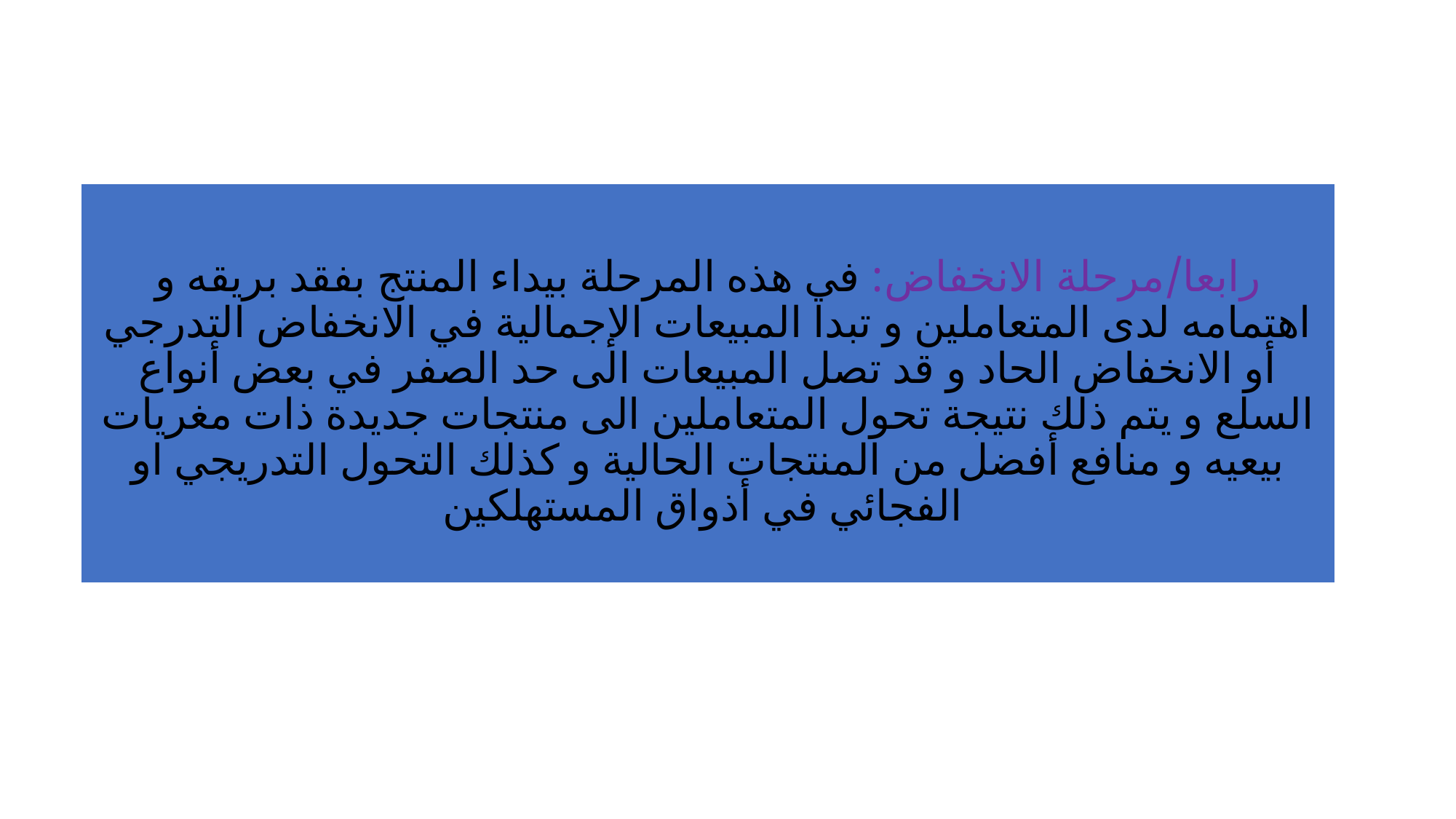

رابعا/مرحلة الانخفاض: في هذه المرحلة بيداء المنتج بفقد بريقه و اهتمامه لدى المتعاملين و تبدا المبيعات الإجمالية في الانخفاض التدرجي أو الانخفاض الحاد و قد تصل المبيعات الى حد الصفر في بعض أنواع السلع و يتم ذلك نتيجة تحول المتعاملين الى منتجات جديدة ذات مغريات بيعيه و منافع أفضل من المنتجات الحالية و كذلك التحول التدريجي او الفجائي في أذواق المستهلكين